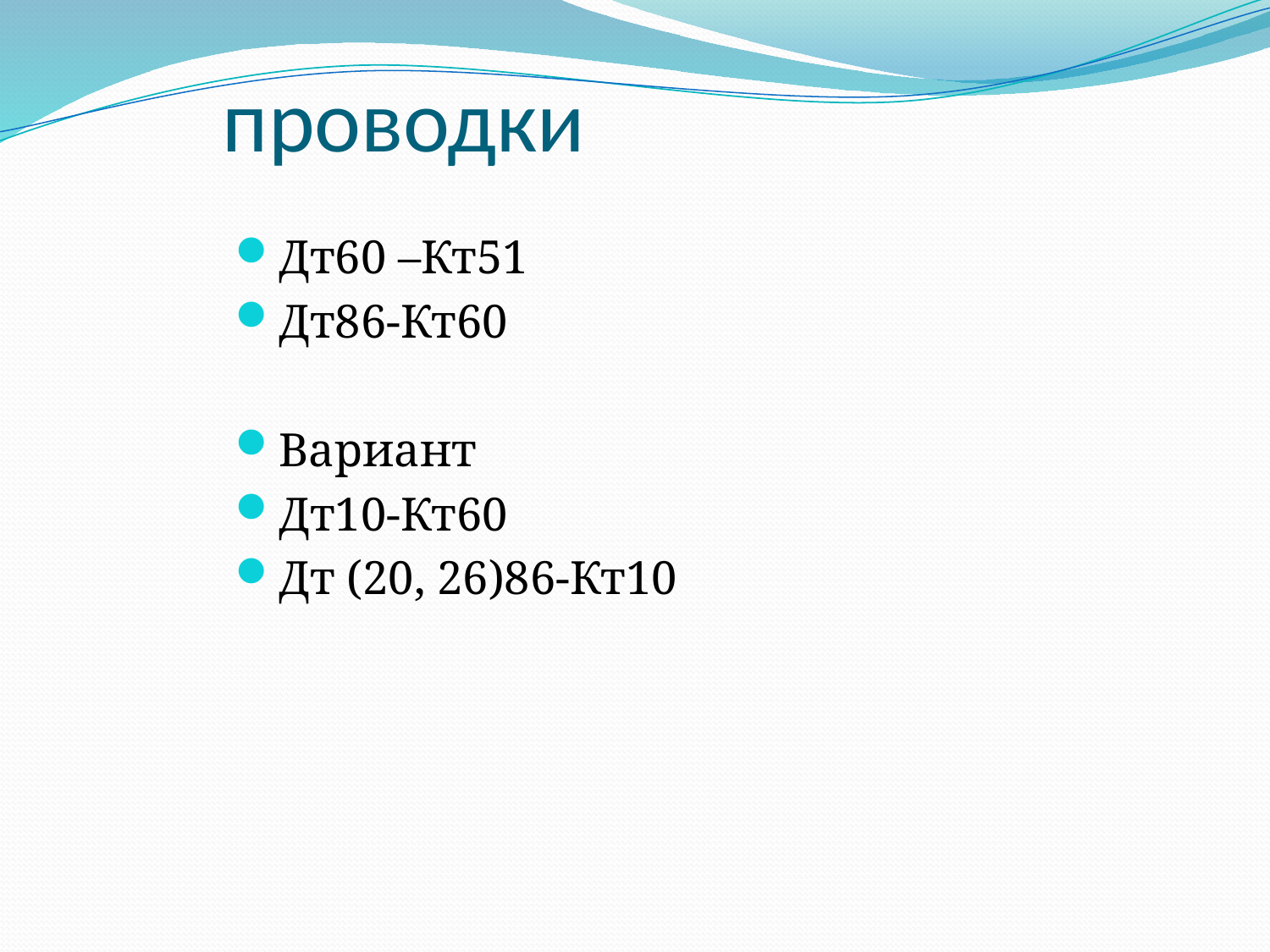

# проводки
Дт60 –Кт51
Дт86-Кт60

Вариант
Дт10-Кт60
Дт (20, 26)86-Кт10